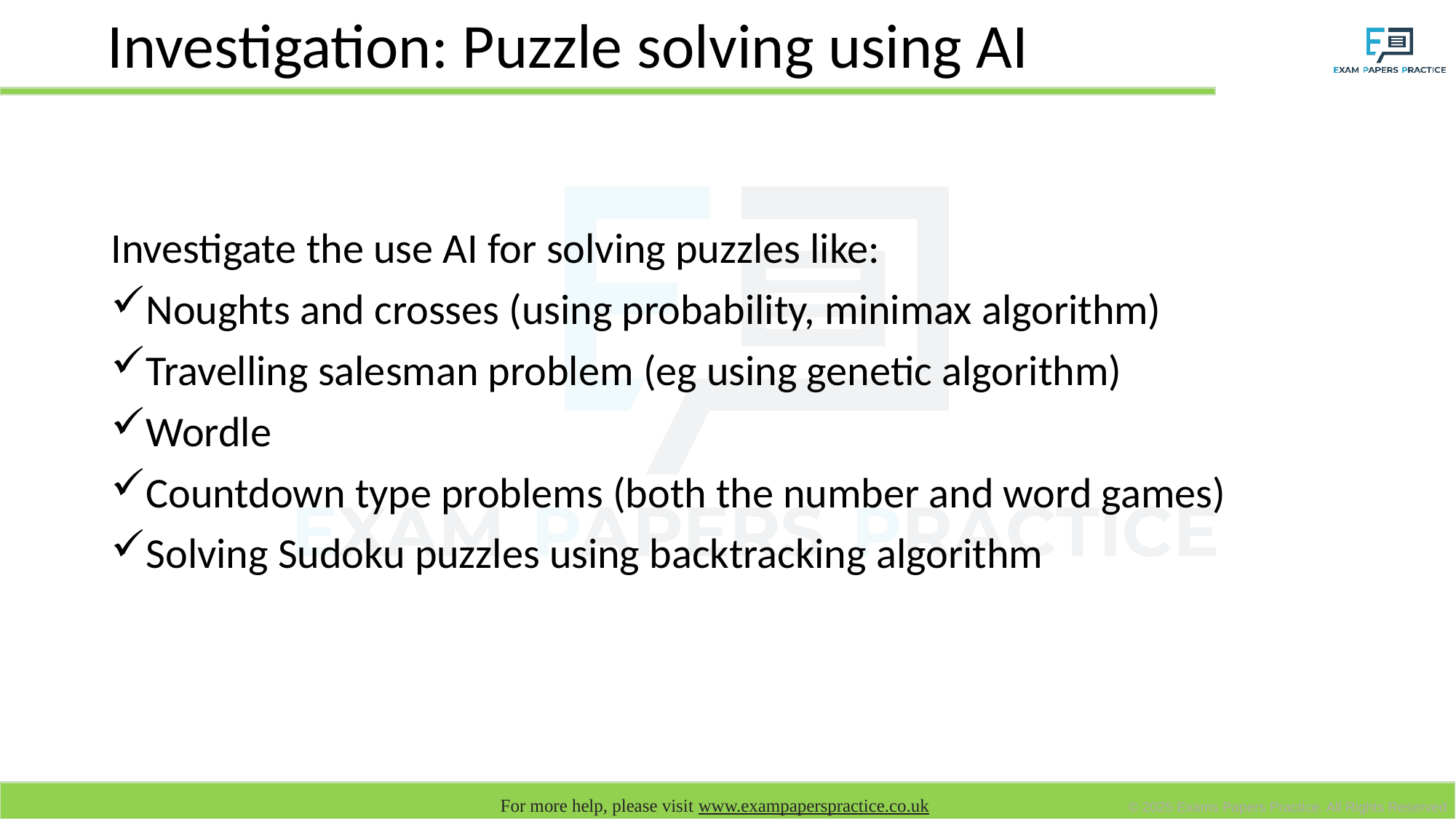

# Investigation: Puzzle solving using AI
Investigate the use AI for solving puzzles like:
Noughts and crosses (using probability, minimax algorithm)
Travelling salesman problem (eg using genetic algorithm)
Wordle
Countdown type problems (both the number and word games)
Solving Sudoku puzzles using backtracking algorithm